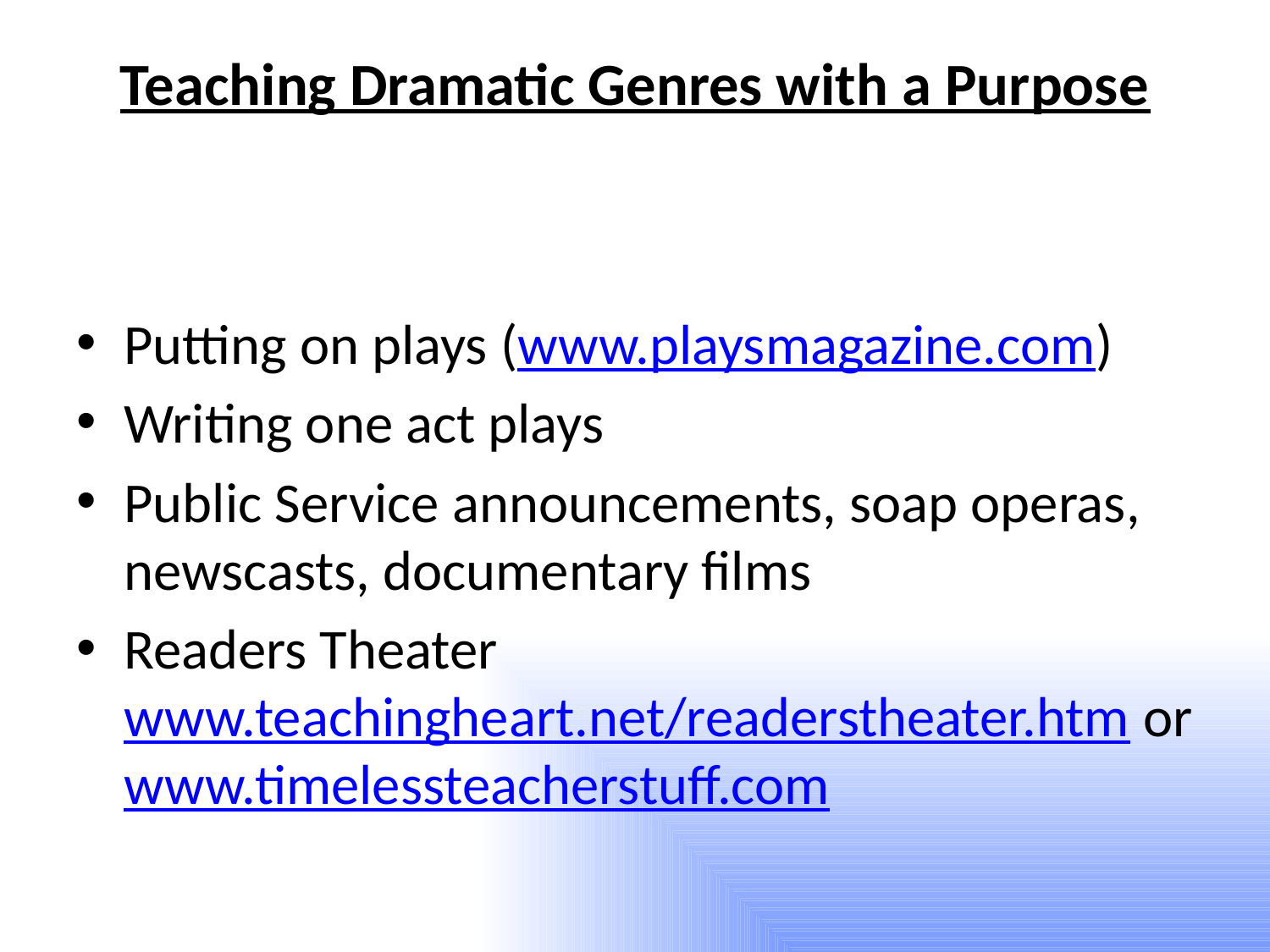

# Teaching Dramatic Genres with a Purpose

Putting on plays (www.playsmagazine.com)
Writing one act plays
Public Service announcements, soap operas, newscasts, documentary films
Readers Theater www.teachingheart.net/readerstheater.htm or www.timelessteacherstuff.com